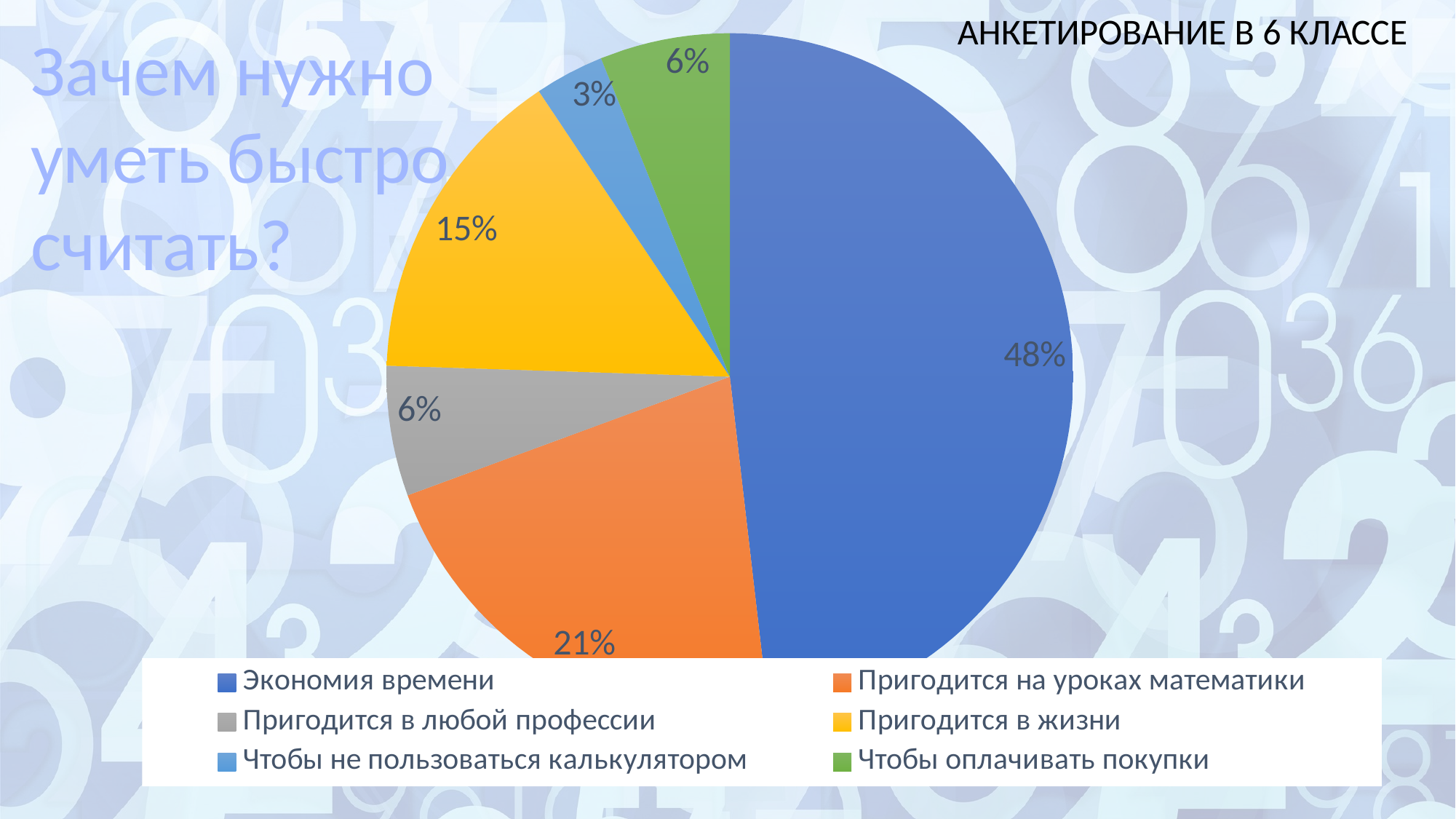

АНКЕТИРОВАНИЕ В 6 КЛАССЕ
Зачем нужно уметь быстро считать?

### Chart

| Category | Продажи |
|---|---|
| Экономия времени | 59.0 |
| Пригодится на уроках математики | 26.0 |
| Пригодится в любой профессии | 7.5 |
| Пригодится в жизни | 18.5 |
| Чтобы не пользоваться калькулятором | 4.0 |
| Чтобы оплачивать покупки | 7.5 |